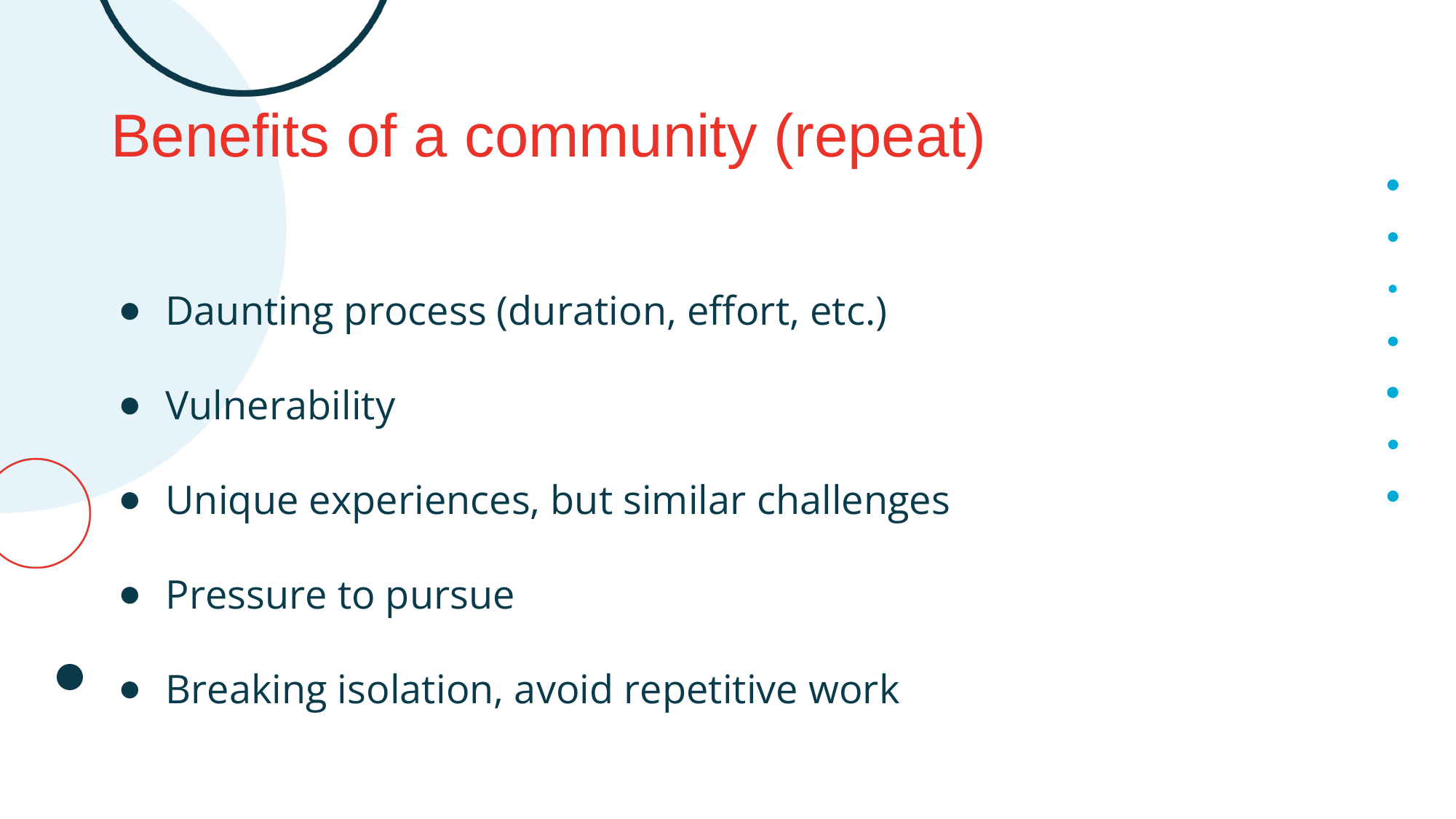

# Benefits of a community (repeat)
Daunting process (duration, effort, etc.)
Vulnerability
Unique experiences, but similar challenges
Pressure to pursue
Breaking isolation, avoid repetitive work